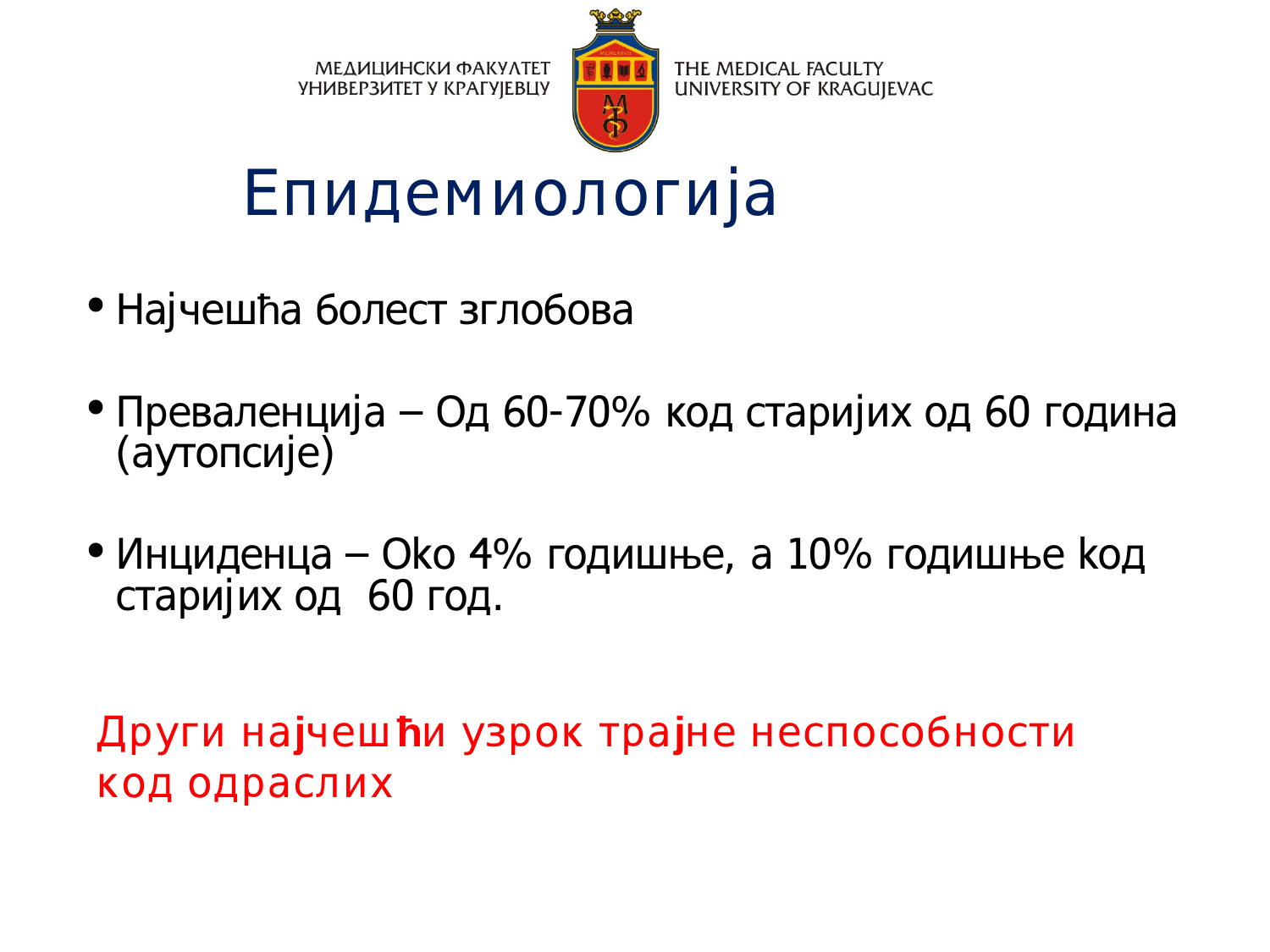

Eпидемиологија
Најчешћа болест зглобова

Преваленција – Oд 60-70% код старијих од 60 година (aутопсије)

Инциденца – Oko 4% годишње, a 10% годишње koд старијих од  60 год.

Други најчешћи узрок трајне неспособности код одраслих